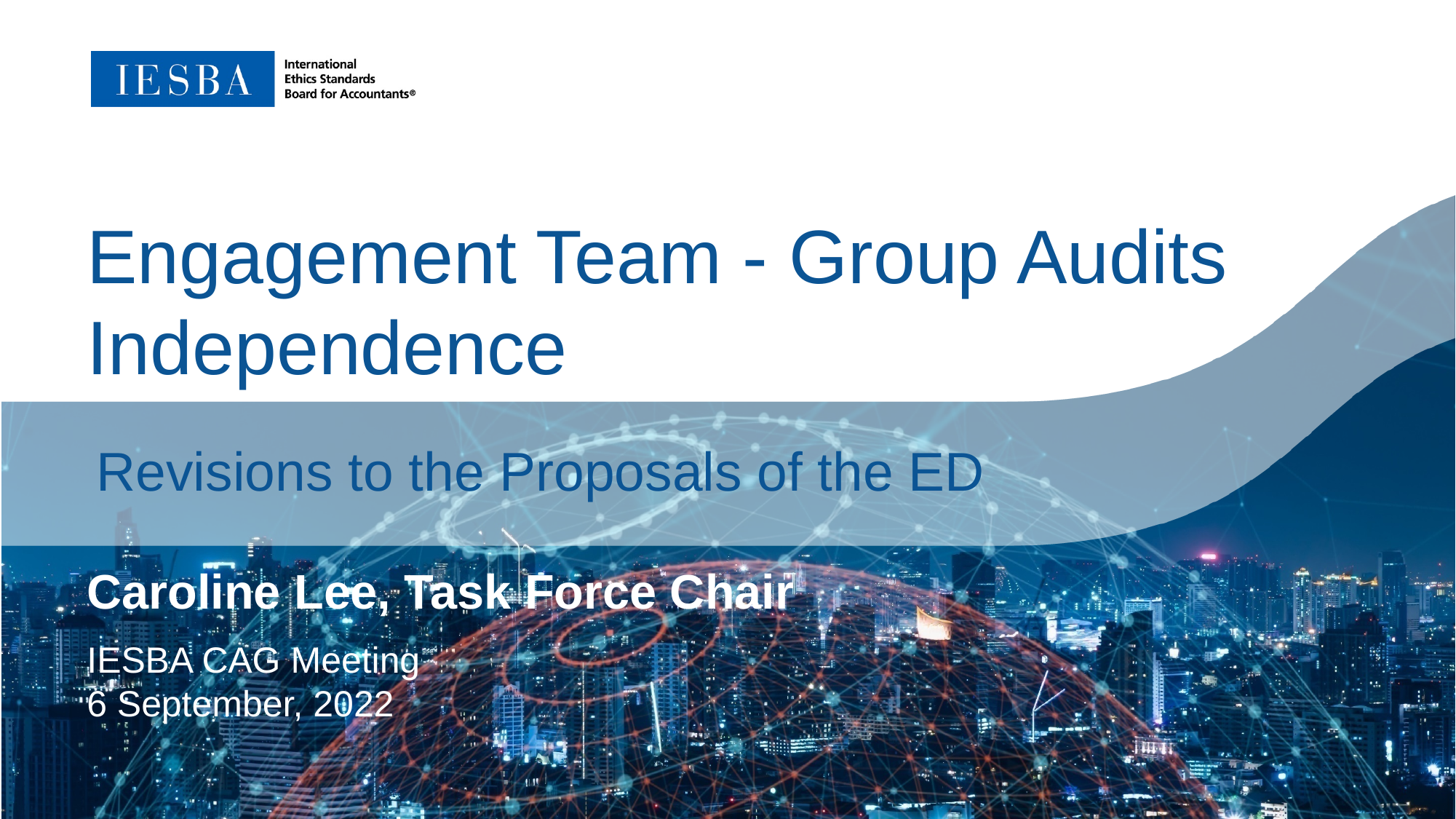

Engagement Team - Group Audits
Independence
Revisions to the Proposals of the ED
Caroline Lee, Task Force Chair
IESBA CAG Meeting
6 September, 2022